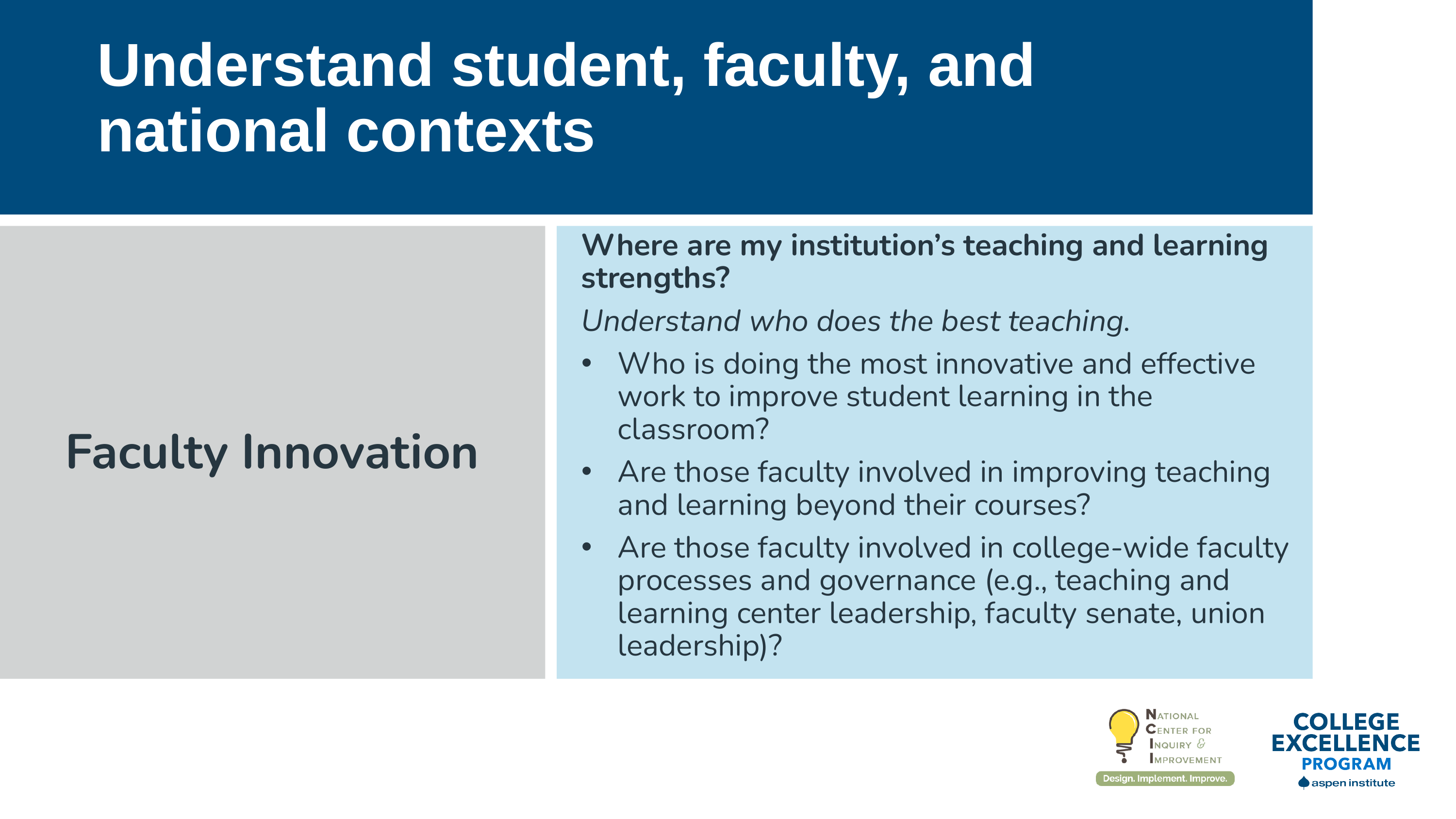

Understand student, faculty, and national contexts
Where are my institution’s teaching and learning strengths?
Understand who does the best teaching.
Who is doing the most innovative and effective work to improve student learning in the classroom?
Are those faculty involved in improving teaching and learning beyond their courses?
Are those faculty involved in college-wide faculty processes and governance (e.g., teaching and learning center leadership, faculty senate, union leadership)?
Faculty Innovation